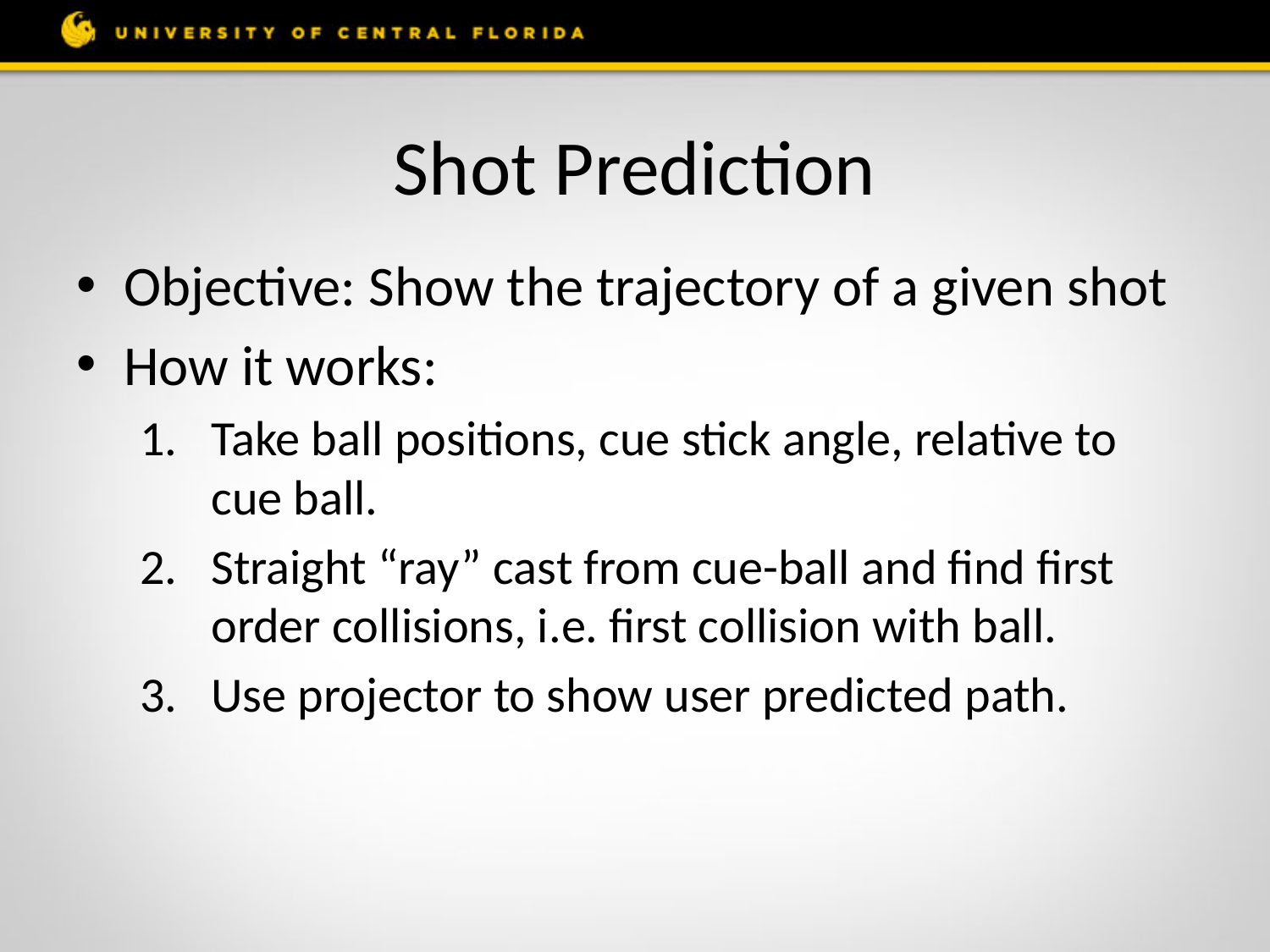

# Shot Prediction
Objective: Show the trajectory of a given shot
How it works:
Take ball positions, cue stick angle, relative to cue ball.
Straight “ray” cast from cue-ball and find first order collisions, i.e. first collision with ball.
Use projector to show user predicted path.